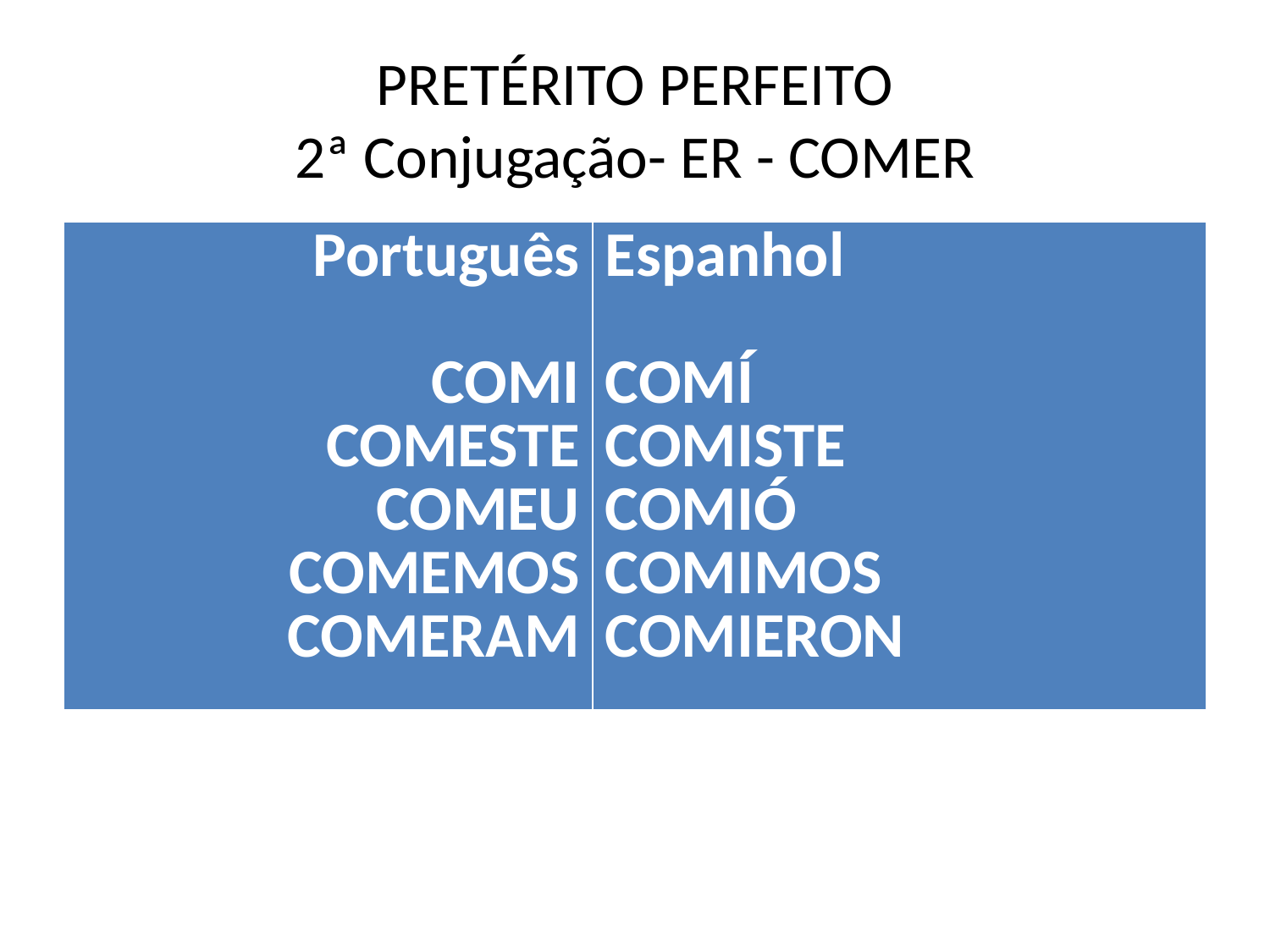

# PRETÉRITO PERFEITO 2ª Conjugação- ER - COMER
| Português COMI COMESTE COMEU COMEMOS COMERAM | Espanhol COMÍ COMISTE COMIÓ COMIMOS COMIERON |
| --- | --- |